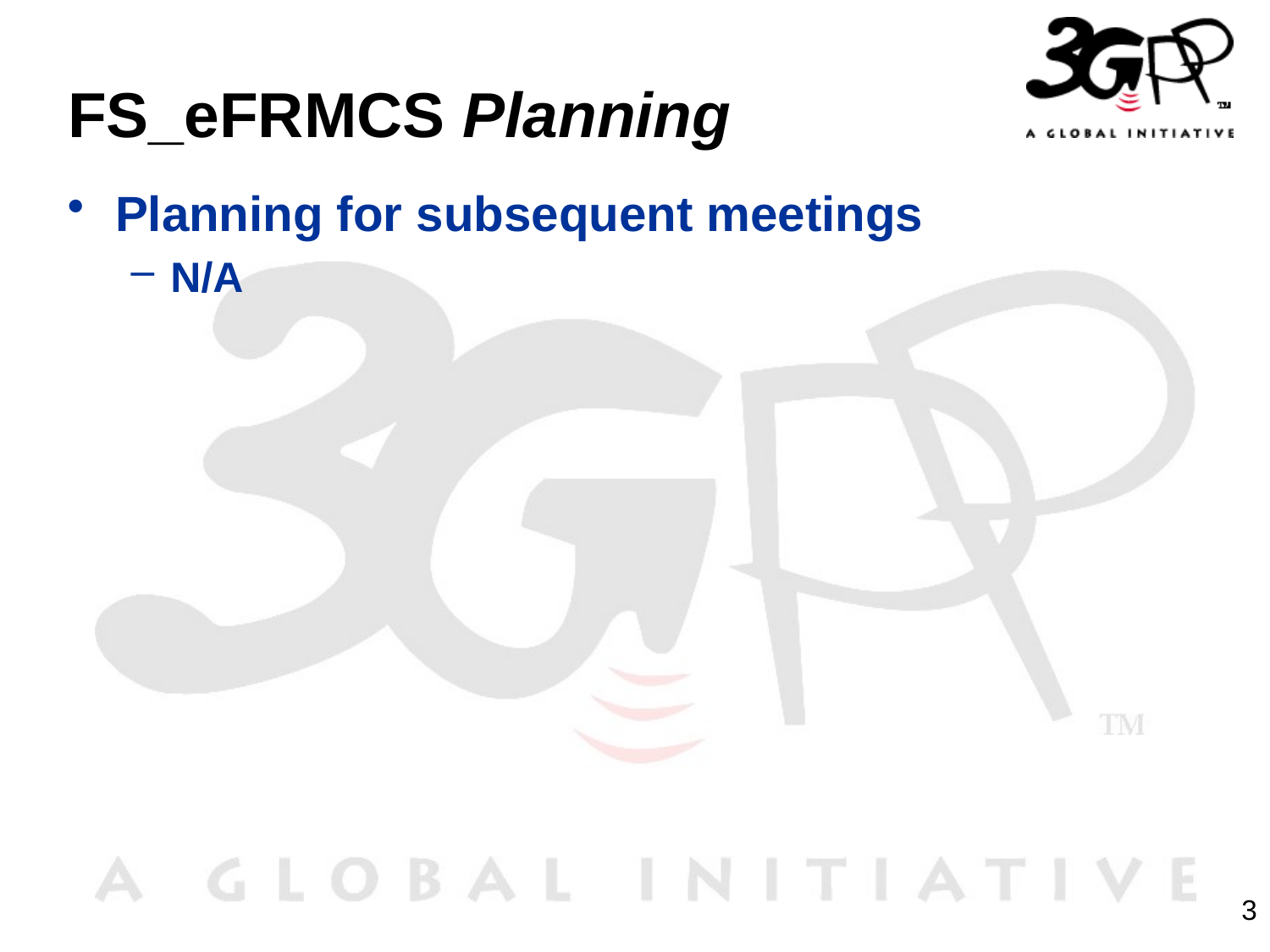

# FS_eFRMCS Planning
Planning for subsequent meetings
N/A
3